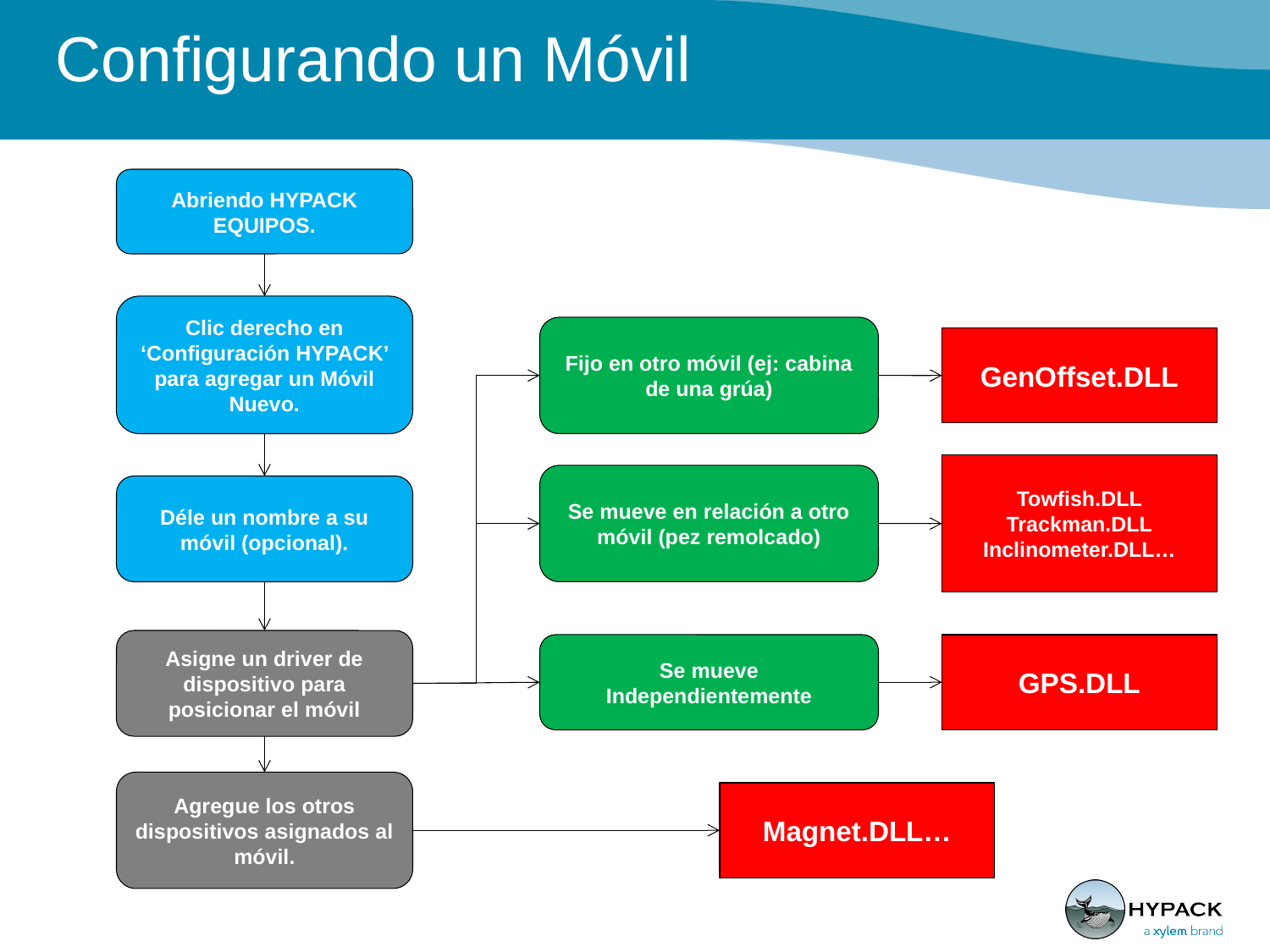

# Configurando un Móvil
Abriendo HYPACK EQUIPOS.
Clic derecho en ‘Configuración HYPACK’ para agregar un Móvil Nuevo.
Fijo en otro móvil (ej: cabina de una grúa)
GenOffset.DLL
Towfish.DLL
Trackman.DLL
Inclinometer.DLL…
Se mueve en relación a otro móvil (pez remolcado)
Déle un nombre a su móvil (opcional).
Asigne un driver de dispositivo para posicionar el móvil
Se mueve Independientemente
GPS.DLL
Agregue los otros dispositivos asignados al móvil.
Magnet.DLL…